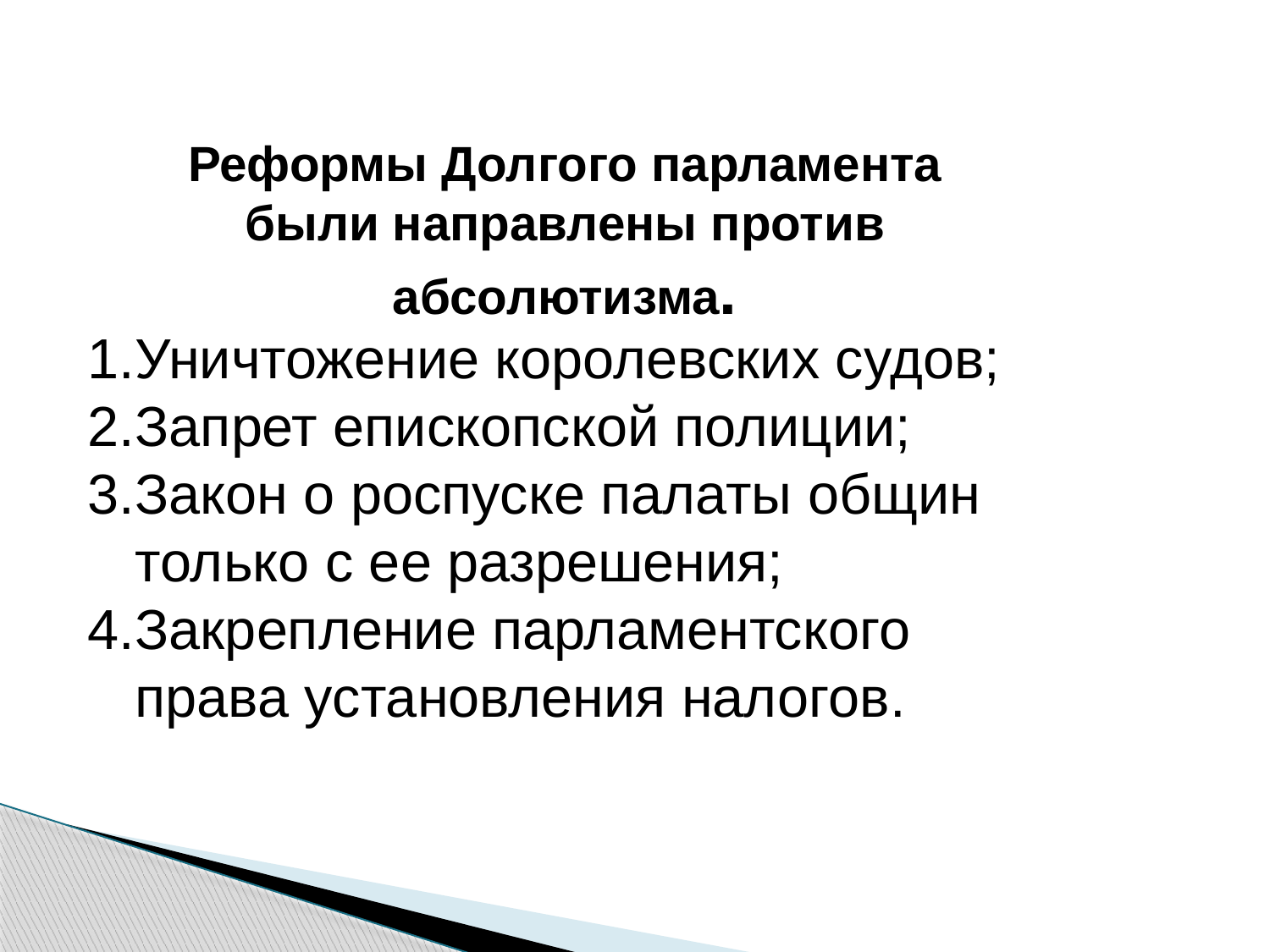

Реформы Долгого парламента были направлены против абсолютизма.
Уничтожение королевских судов;
Запрет епископской полиции;
Закон о роспуске палаты общин только с ее разрешения;
Закрепление парламентского права установления налогов.